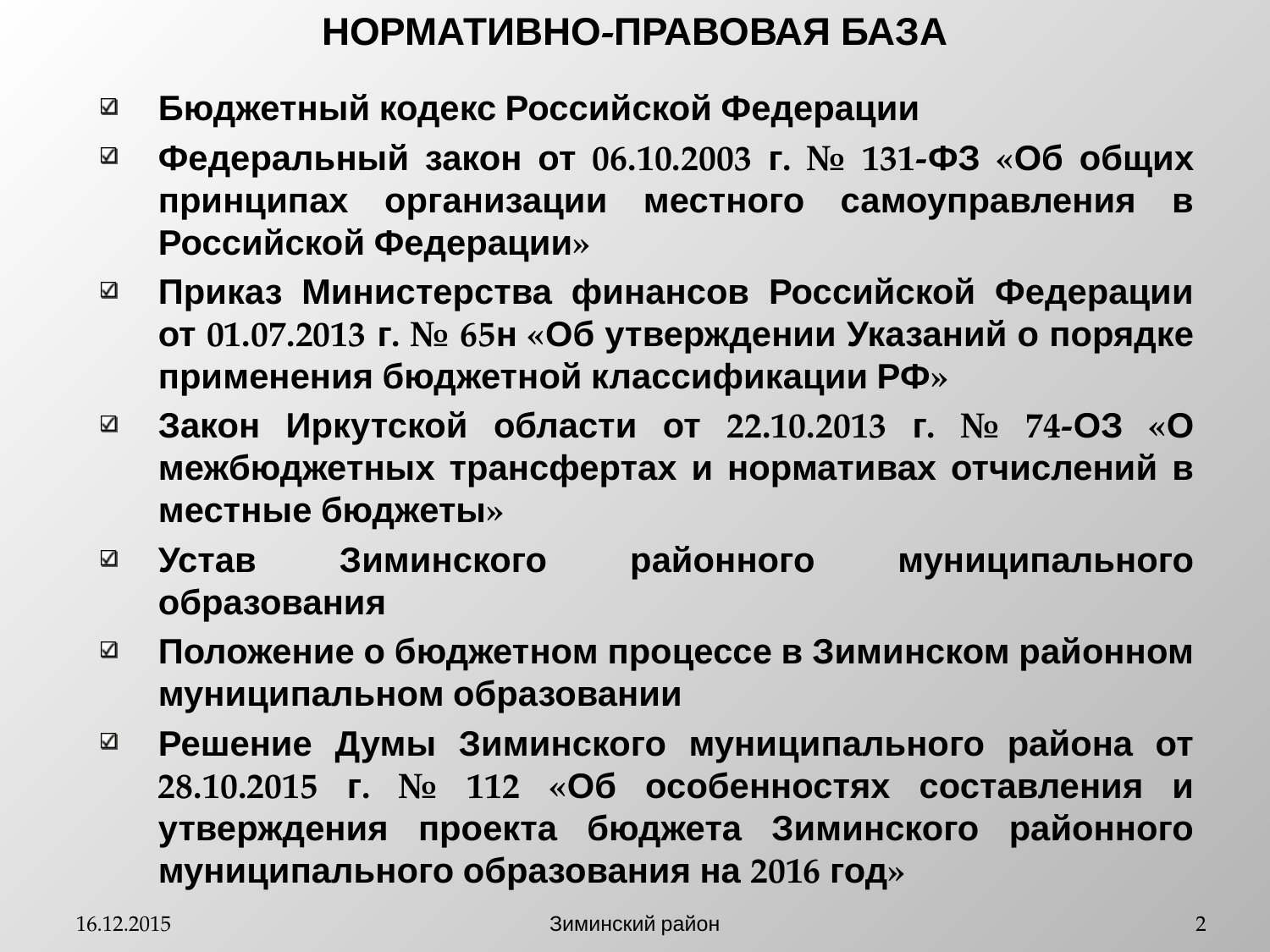

НОРМАТИВНО-ПРАВОВАЯ БАЗА
Бюджетный кодекс Российской Федерации
Федеральный закон от 06.10.2003 г. № 131-ФЗ «Об общих принципах организации местного самоуправления в Российской Федерации»
Приказ Министерства финансов Российской Федерации от 01.07.2013 г. № 65н «Об утверждении Указаний о порядке применения бюджетной классификации РФ»
Закон Иркутской области от 22.10.2013 г. № 74-ОЗ «О межбюджетных трансфертах и нормативах отчислений в местные бюджеты»
Устав Зиминского районного муниципального образования
Положение о бюджетном процессе в Зиминском районном муниципальном образовании
Решение Думы Зиминского муниципального района от 28.10.2015 г. № 112 «Об особенностях составления и утверждения проекта бюджета Зиминского районного муниципального образования на 2016 год»

16.12.2015
Зиминский район
2